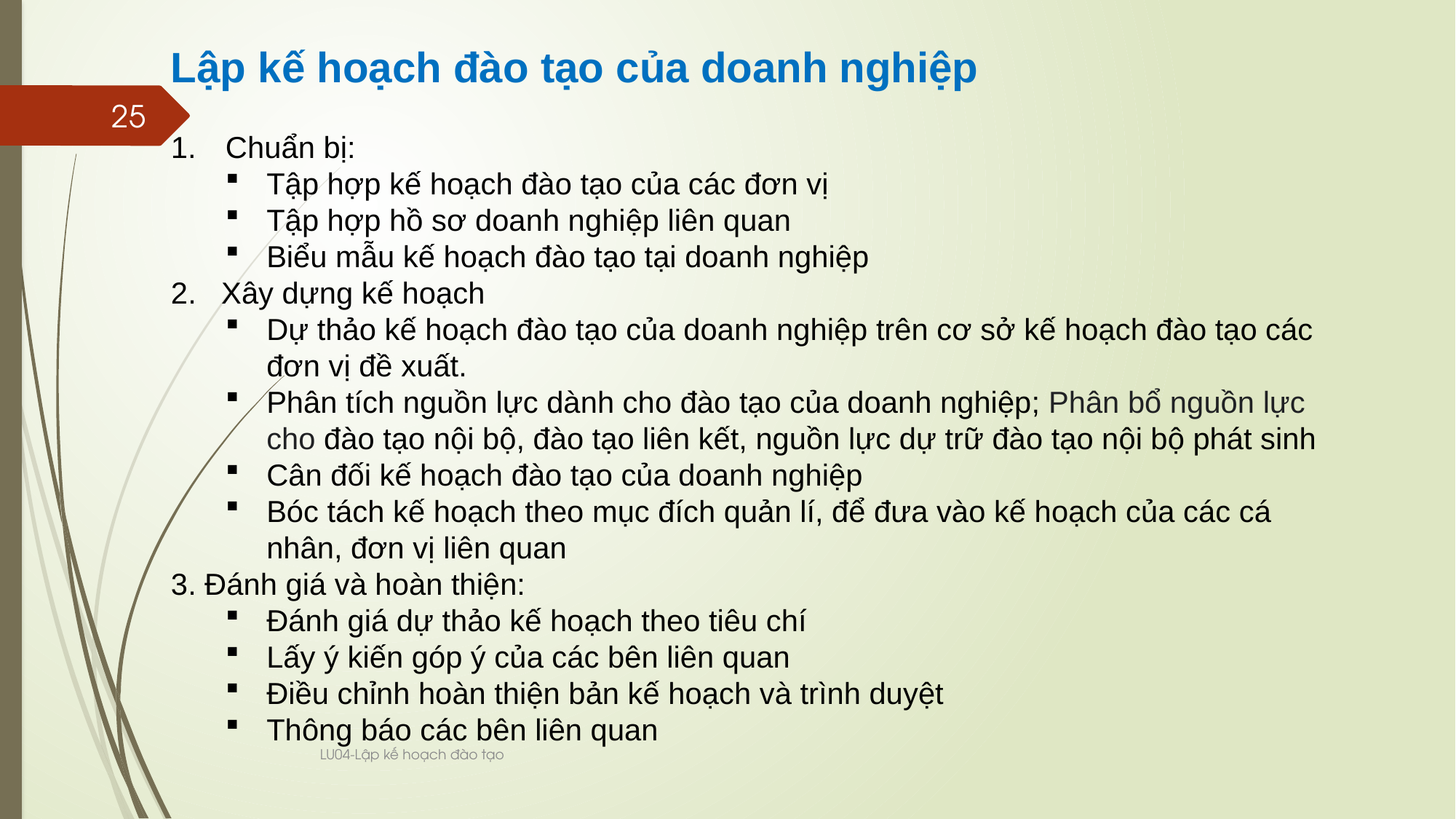

Lập kế hoạch đào tạo của doanh nghiệp

Chuẩn bị:
Tập hợp kế hoạch đào tạo của các đơn vị
Tập hợp hồ sơ doanh nghiệp liên quan
Biểu mẫu kế hoạch đào tạo tại doanh nghiệp
2.   Xây dựng kế hoạch
Dự thảo kế hoạch đào tạo của doanh nghiệp trên cơ sở kế hoạch đào tạo các đơn vị đề xuất.
Phân tích nguồn lực dành cho đào tạo của doanh nghiệp; Phân bổ nguồn lực cho đào tạo nội bộ, đào tạo liên kết, nguồn lực dự trữ đào tạo nội bộ phát sinh
Cân đối kế hoạch đào tạo của doanh nghiệp
Bóc tách kế hoạch theo mục đích quản lí, để đưa vào kế hoạch của các cá nhân, đơn vị liên quan
3. Đánh giá và hoàn thiện:
Đánh giá dự thảo kế hoạch theo tiêu chí
Lấy ý kiến góp ý của các bên liên quan
Điều chỉnh hoàn thiện bản kế hoạch và trình duyệt
Thông báo các bên liên quan
25
LU04-Lập kế hoạch đào tạo